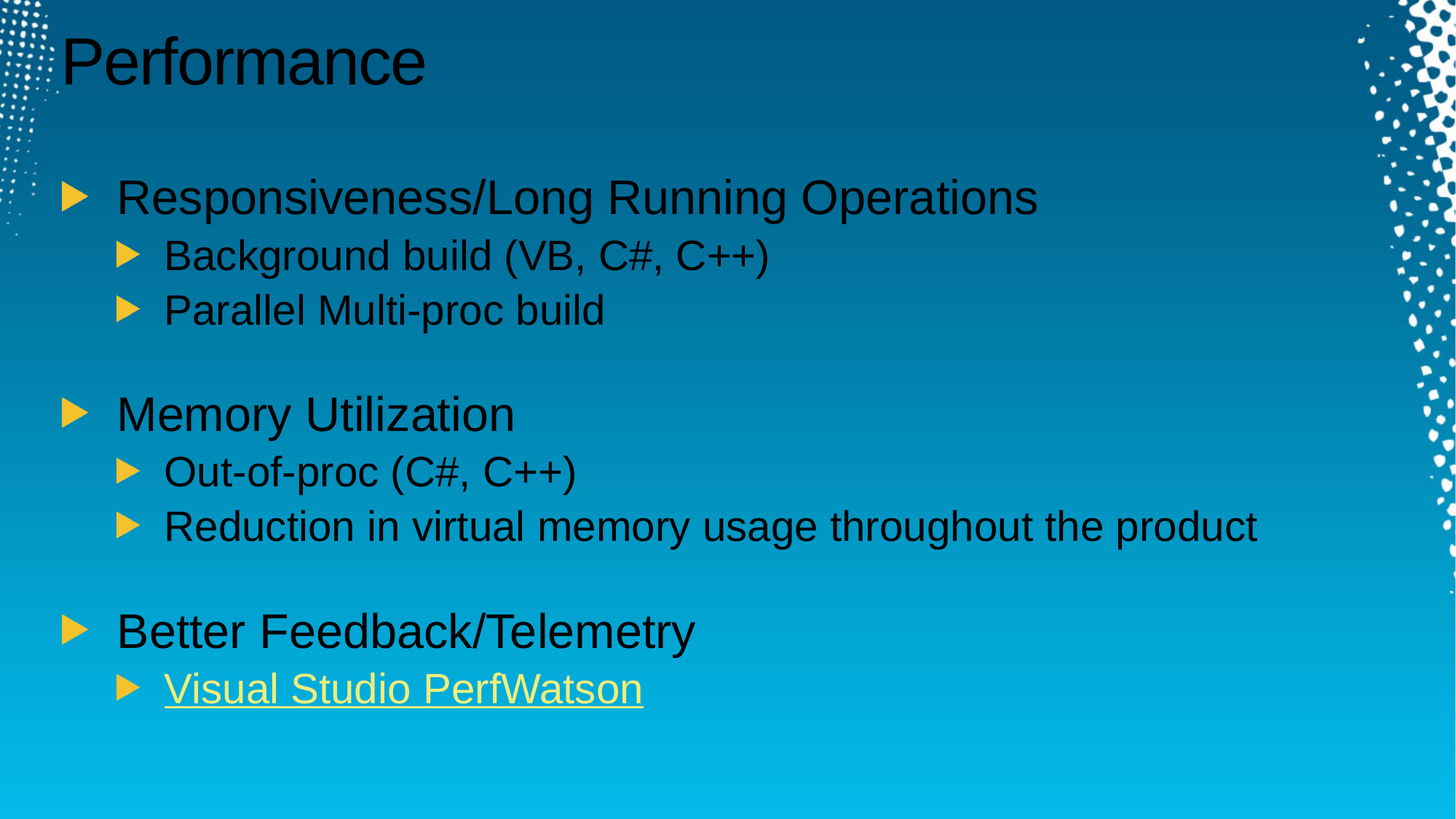

# Performance
Responsiveness/Long Running Operations
Background build (VB, C#, C++)
Parallel Multi-proc build
Memory Utilization
Out-of-proc (C#, C++)
Reduction in virtual memory usage throughout the product
Better Feedback/Telemetry
Visual Studio PerfWatson